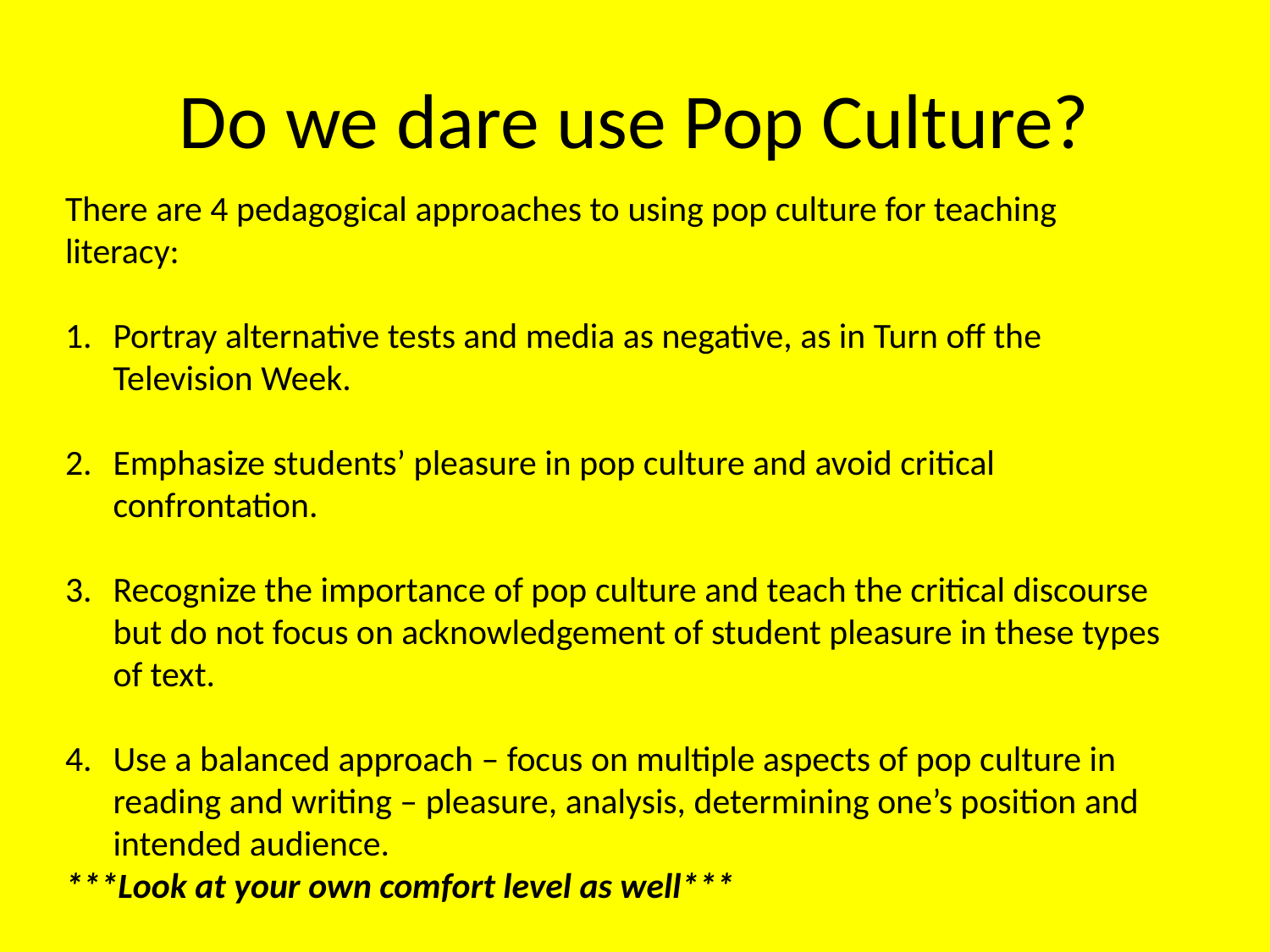

# Do we dare use Pop Culture?
There are 4 pedagogical approaches to using pop culture for teaching literacy:

Portray alternative tests and media as negative, as in Turn off the Television Week.

Emphasize students’ pleasure in pop culture and avoid critical confrontation.

Recognize the importance of pop culture and teach the critical discourse but do not focus on acknowledgement of student pleasure in these types of text.

Use a balanced approach – focus on multiple aspects of pop culture in reading and writing – pleasure, analysis, determining one’s position and intended audience.
***Look at your own comfort level as well***